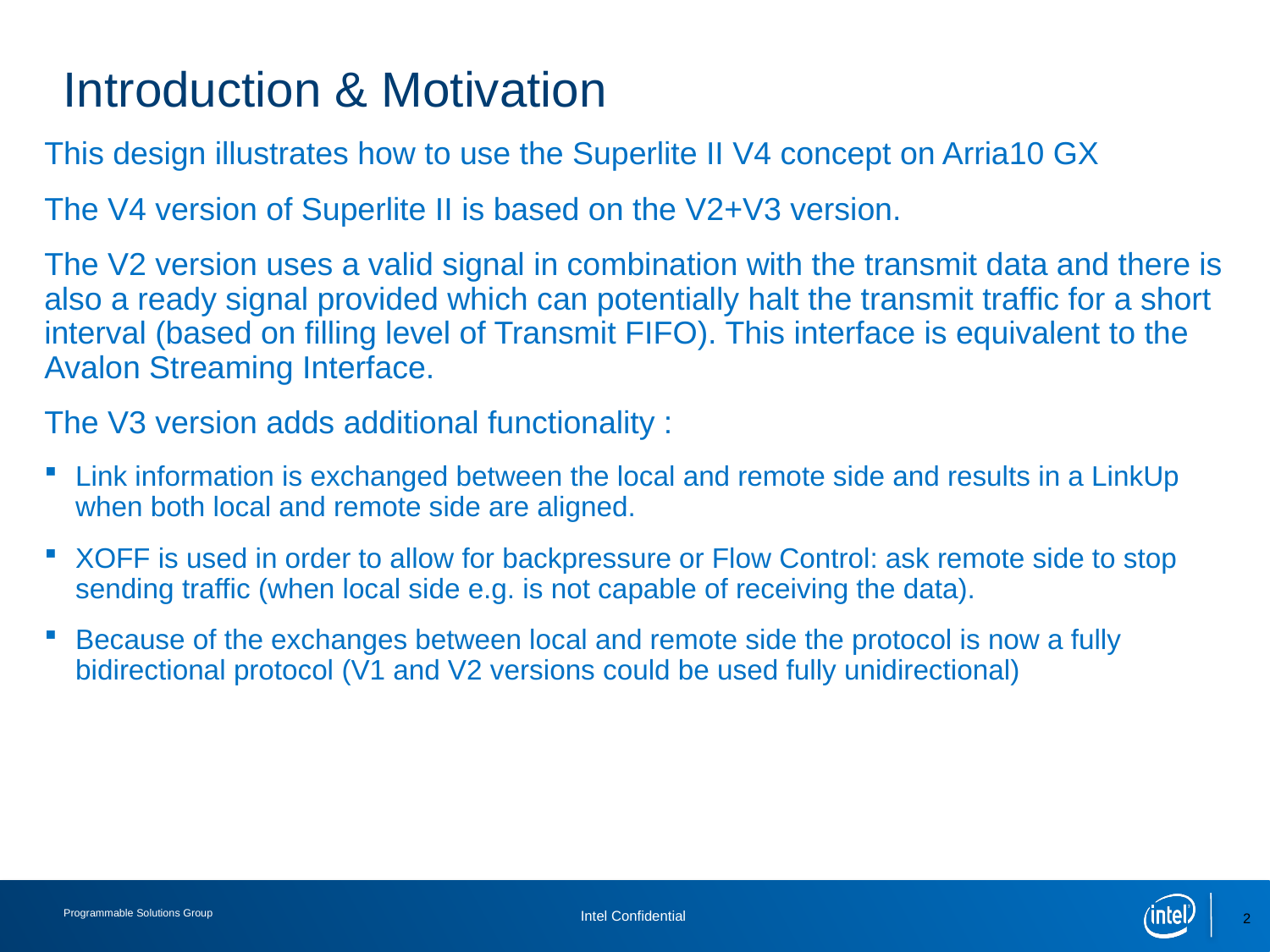

# Introduction & Motivation
This design illustrates how to use the Superlite II V4 concept on Arria10 GX
The V4 version of Superlite II is based on the V2+V3 version.
The V2 version uses a valid signal in combination with the transmit data and there is also a ready signal provided which can potentially halt the transmit traffic for a short interval (based on filling level of Transmit FIFO). This interface is equivalent to the Avalon Streaming Interface.
The V3 version adds additional functionality :
Link information is exchanged between the local and remote side and results in a LinkUp when both local and remote side are aligned.
XOFF is used in order to allow for backpressure or Flow Control: ask remote side to stop sending traffic (when local side e.g. is not capable of receiving the data).
Because of the exchanges between local and remote side the protocol is now a fully bidirectional protocol (V1 and V2 versions could be used fully unidirectional)
2